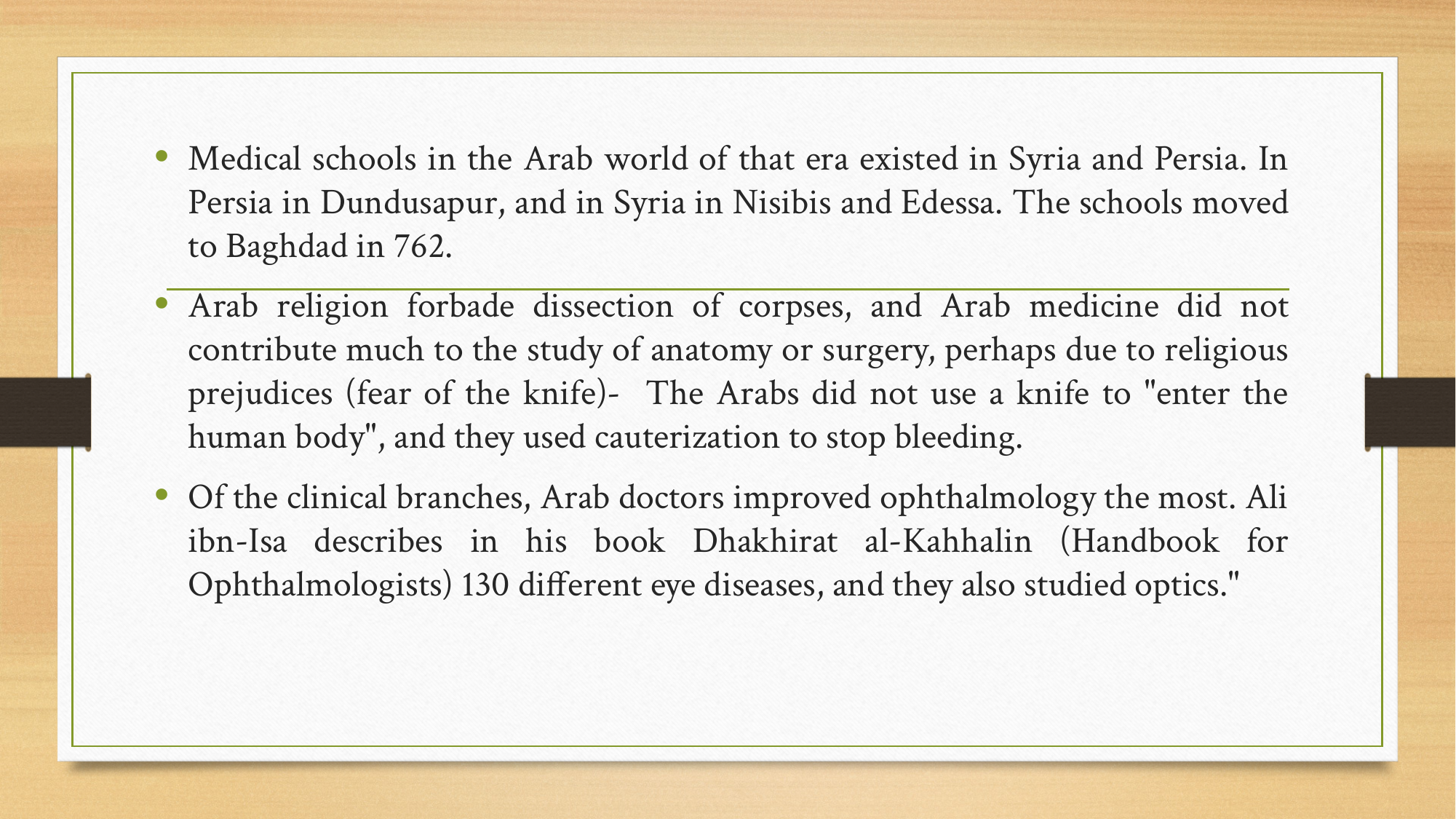

Medical schools in the Arab world of that era existed in Syria and Persia. In Persia in Dundusapur, and in Syria in Nisibis and Edessa. The schools moved to Baghdad in 762.
Arab religion forbade dissection of corpses, and Arab medicine did not contribute much to the study of anatomy or surgery, perhaps due to religious prejudices (fear of the knife)-  The Arabs did not use a knife to "enter the human body", and they used cauterization to stop bleeding.
Of the clinical branches, Arab doctors improved ophthalmology the most. Ali ibn-Isa describes in his book Dhakhirat al-Kahhalin (Handbook for Ophthalmologists) 130 different eye diseases, and they also studied optics."